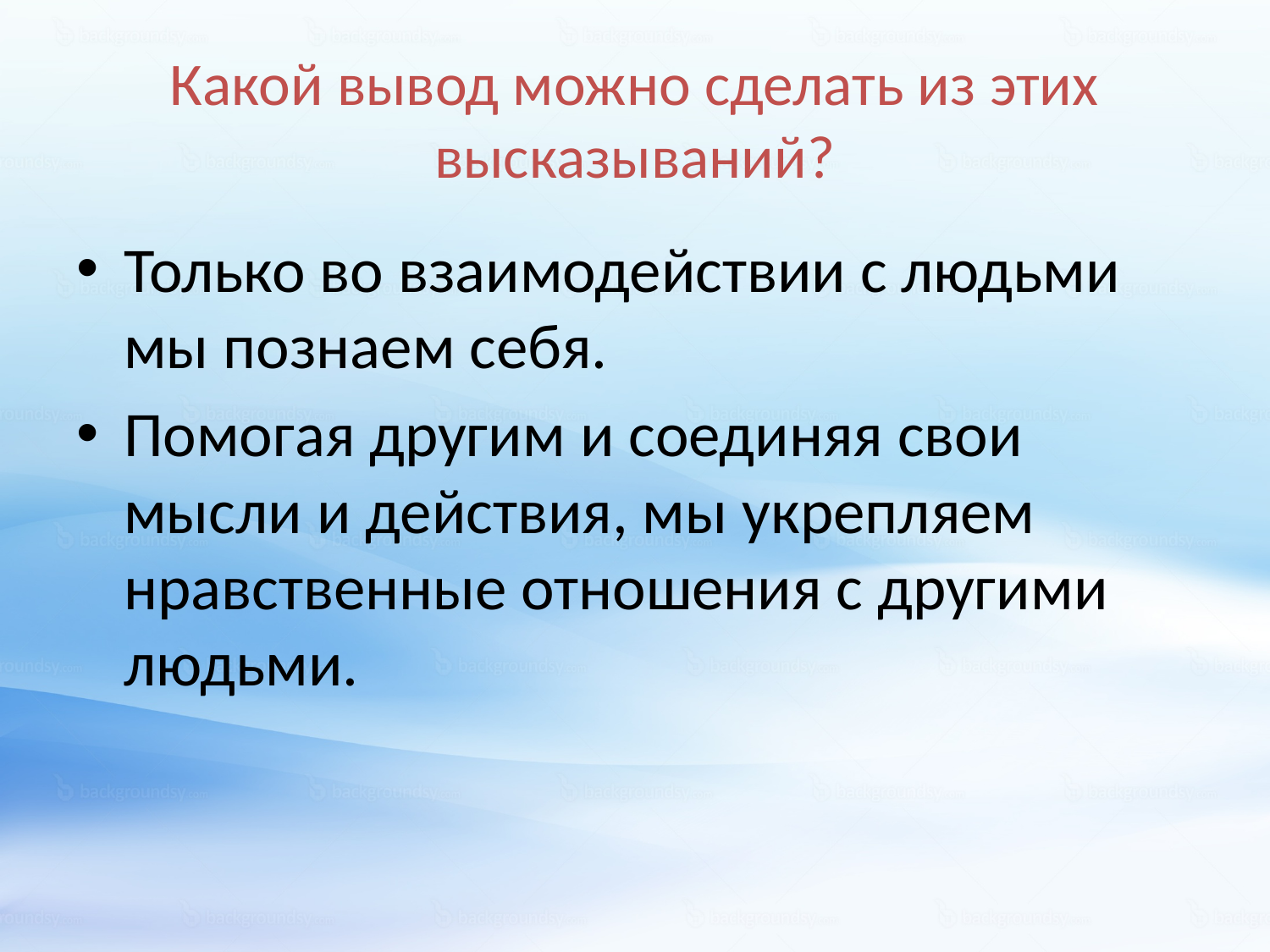

# Какой вывод можно сделать из этих высказываний?
Только во взаимодействии с людьми мы познаем себя.
Помогая другим и соединяя свои мысли и действия, мы укрепляем нравственные отношения с другими людьми.